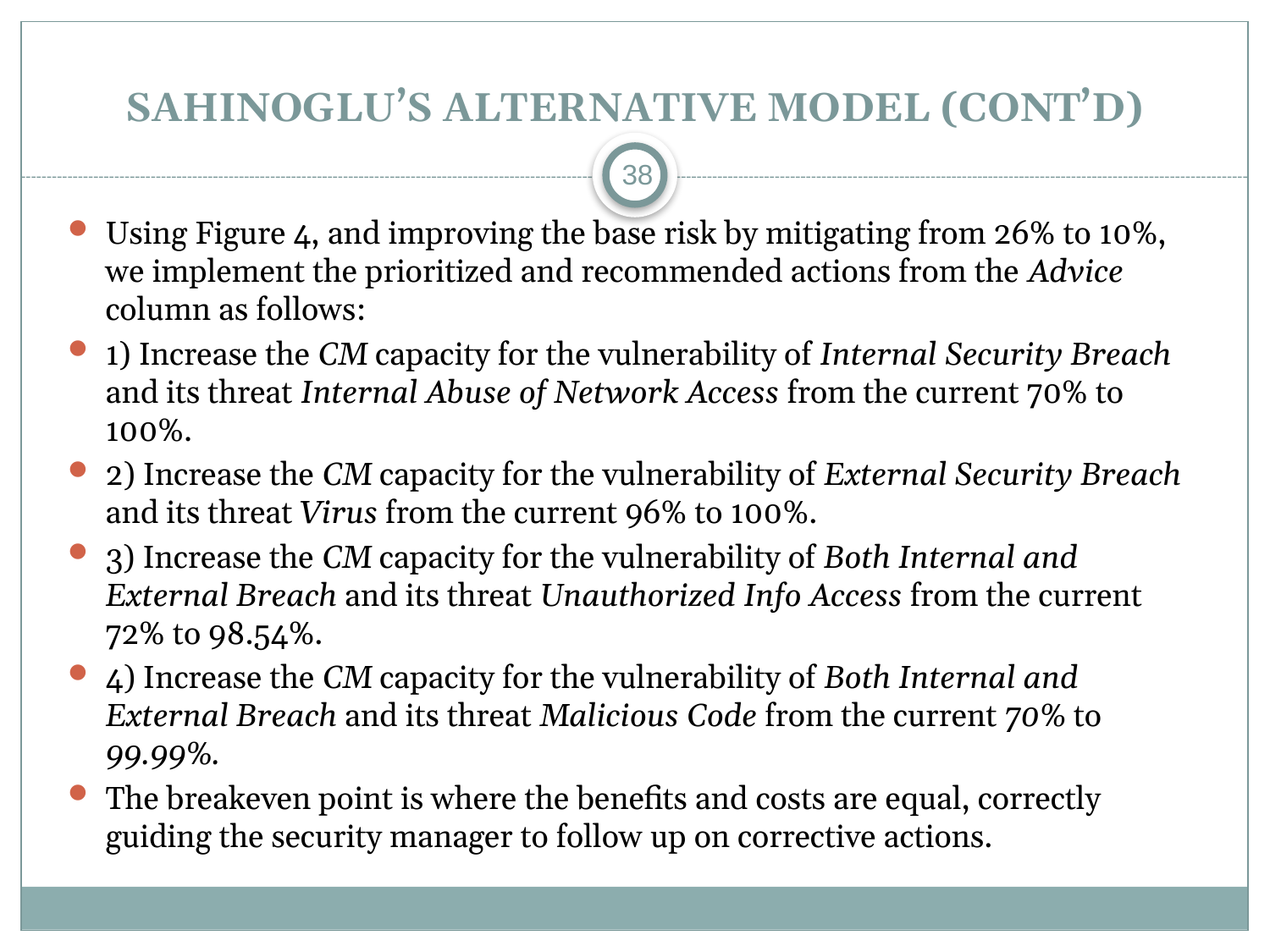

# Sahinoglu’s Alternative Model (cont’d)
38
Using Figure 4, and improving the base risk by mitigating from 26% to 10%, we implement the prioritized and recommended actions from the Advice column as follows:
1) Increase the CM capacity for the vulnerability of Internal Security Breach and its threat Internal Abuse of Network Access from the current 70% to 100%.
2) Increase the CM capacity for the vulnerability of External Security Breach and its threat Virus from the current 96% to 100%.
3) Increase the CM capacity for the vulnerability of Both Internal and External Breach and its threat Unauthorized Info Access from the current 72% to 98.54%.
4) Increase the CM capacity for the vulnerability of Both Internal and External Breach and its threat Malicious Code from the current 70% to 99.99%.
The breakeven point is where the benefits and costs are equal, correctly guiding the security manager to follow up on corrective actions.